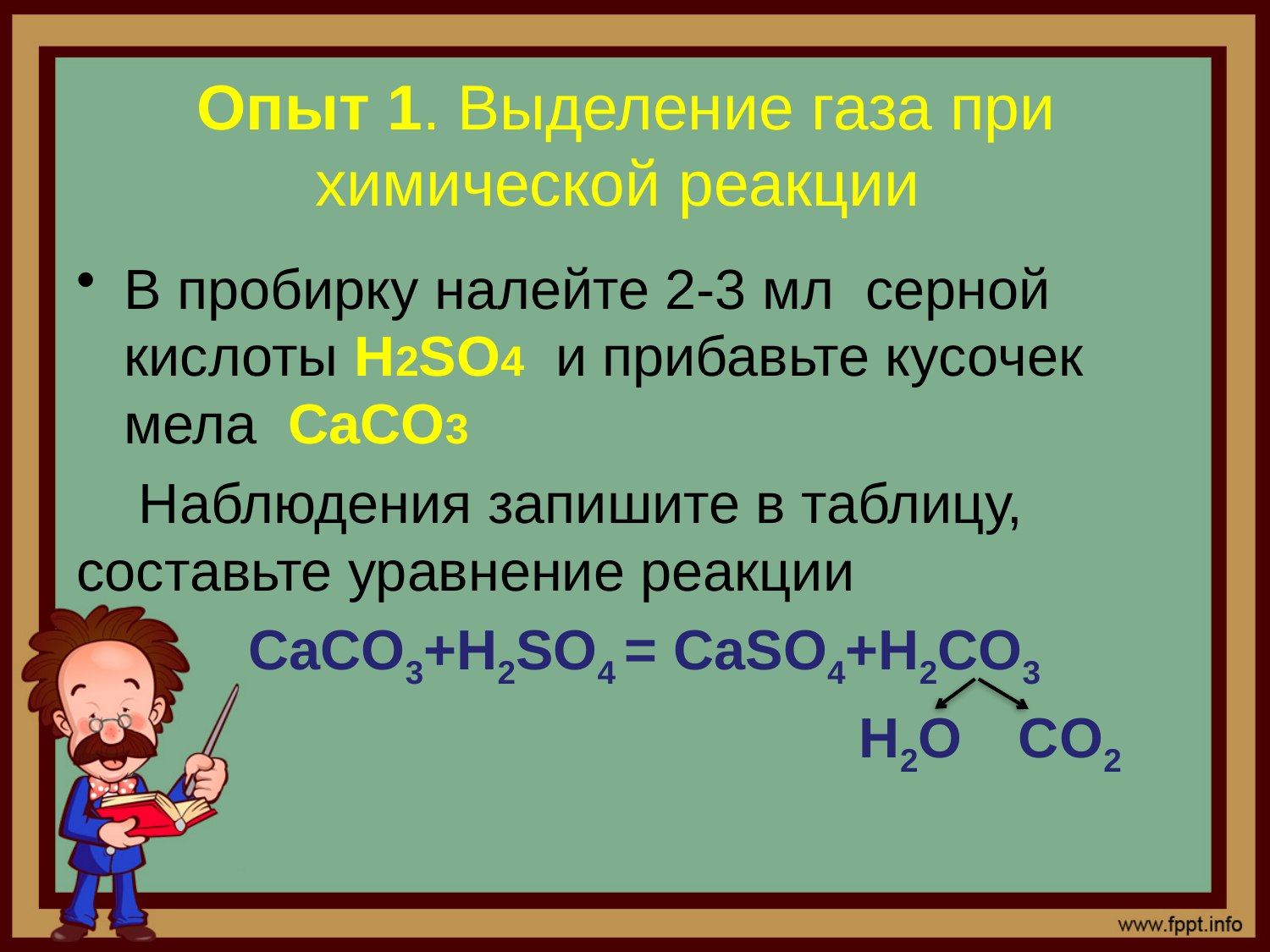

# Опыт 1. Выделение газа при химической реакции
В пробирку налейте 2-3 мл  серной кислоты H2SO4  и прибавьте кусочек мела  CaCO3
    Наблюдения запишите в таблицу, составьте уравнение реакции
           CaCO3+H2SO4 = CaSO4+H2CO3
                                                  H2O    CO2